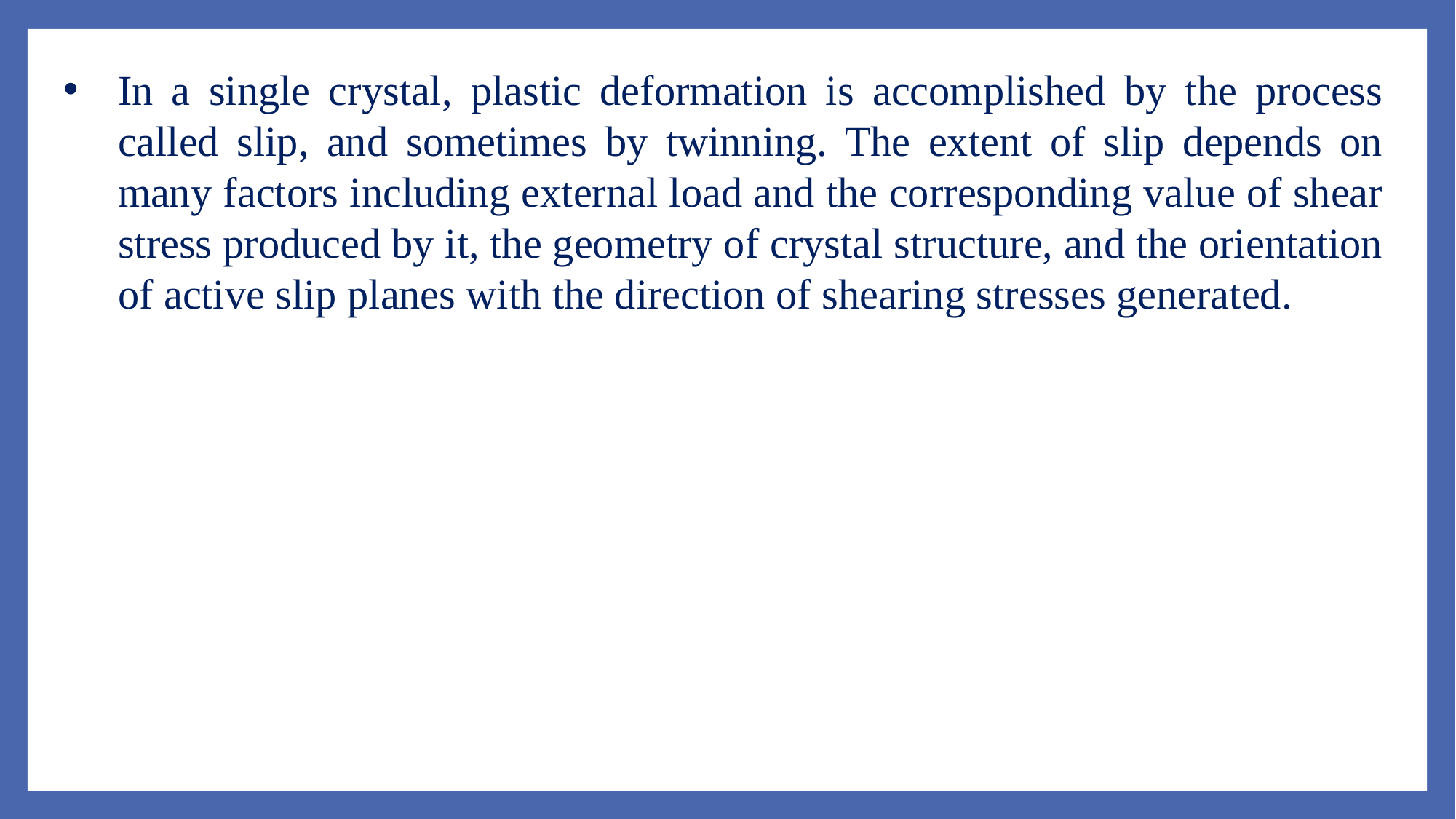

In a single crystal, plastic deformation is accomplished by the process called slip, and sometimes by twinning. The extent of slip depends on many factors including external load and the corresponding value of shear stress produced by it, the geometry of crystal structure, and the orientation of active slip planes with the direction of shearing stresses generated.